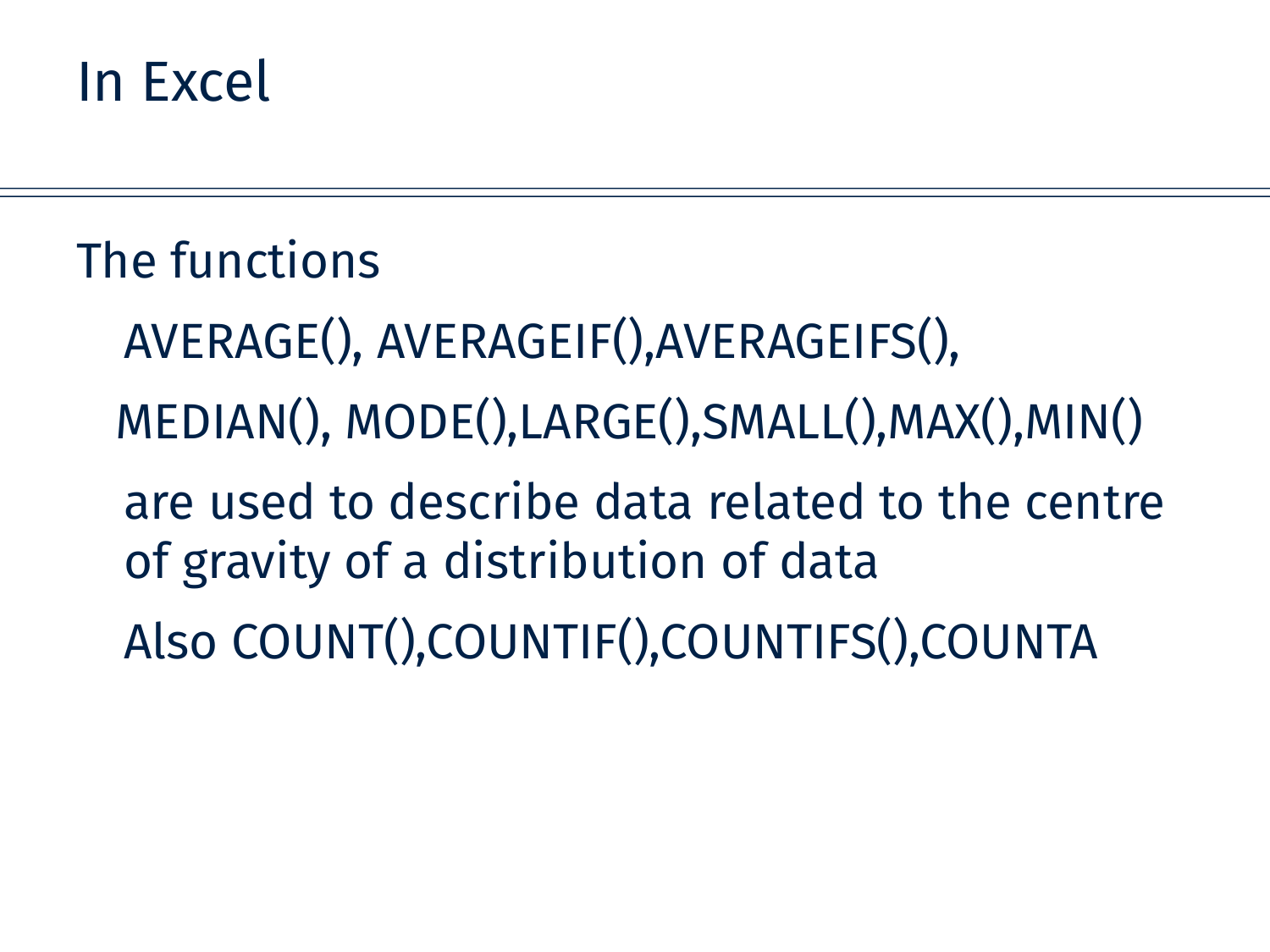

# In Excel
The functions
	AVERAGE(), AVERAGEIF(),AVERAGEIFS(),
   MEDIAN(), MODE(),LARGE(),SMALL(),MAX(),MIN()
	are used to describe data related to the centre of gravity of a distribution of data
	Also COUNT(),COUNTIF(),COUNTIFS(),COUNTA